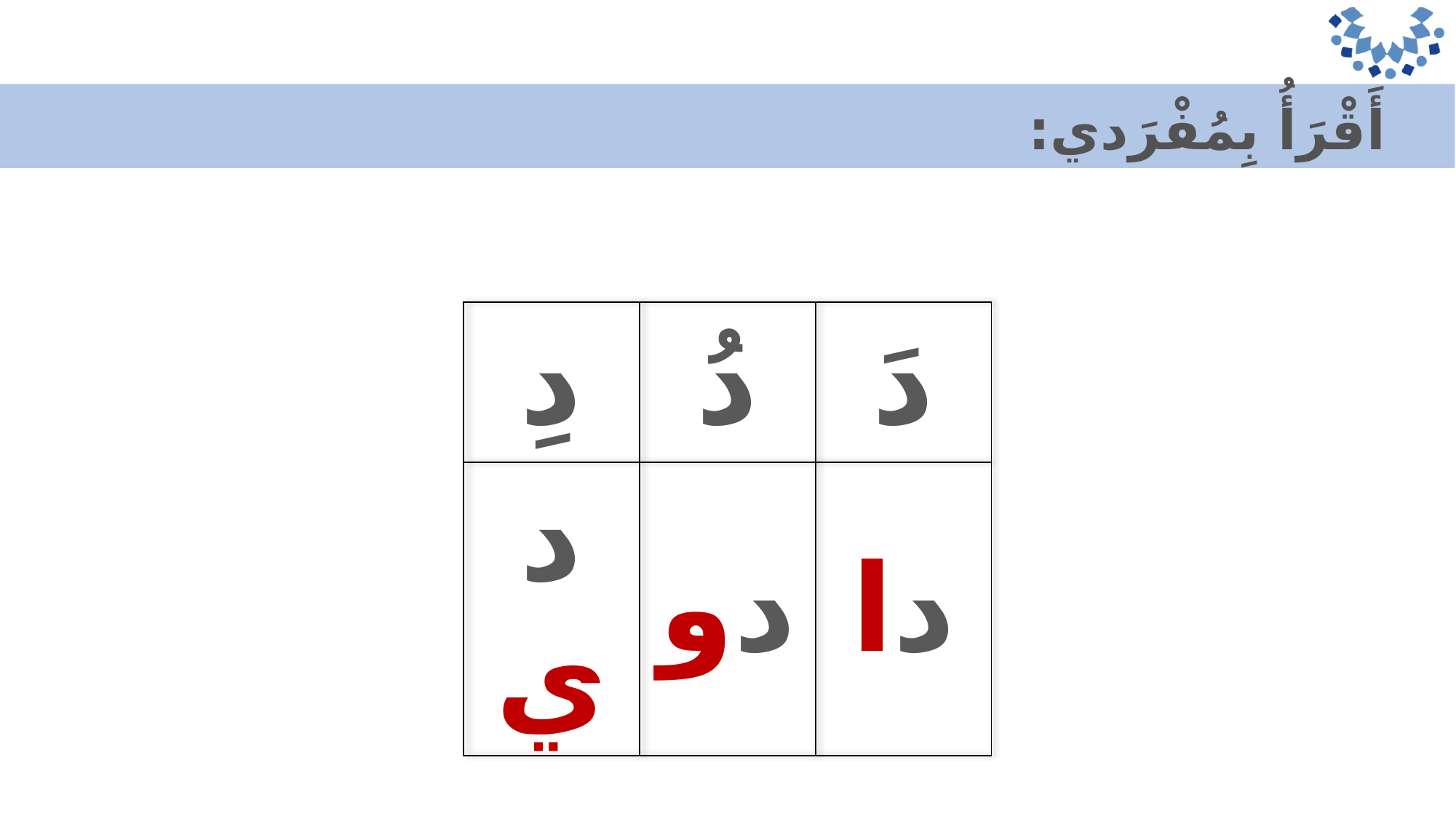

أَقْرَأُ بِمُفْرَدي:

| دِ | دُ | دَ |
| --- | --- | --- |
| دي | دو | دا |